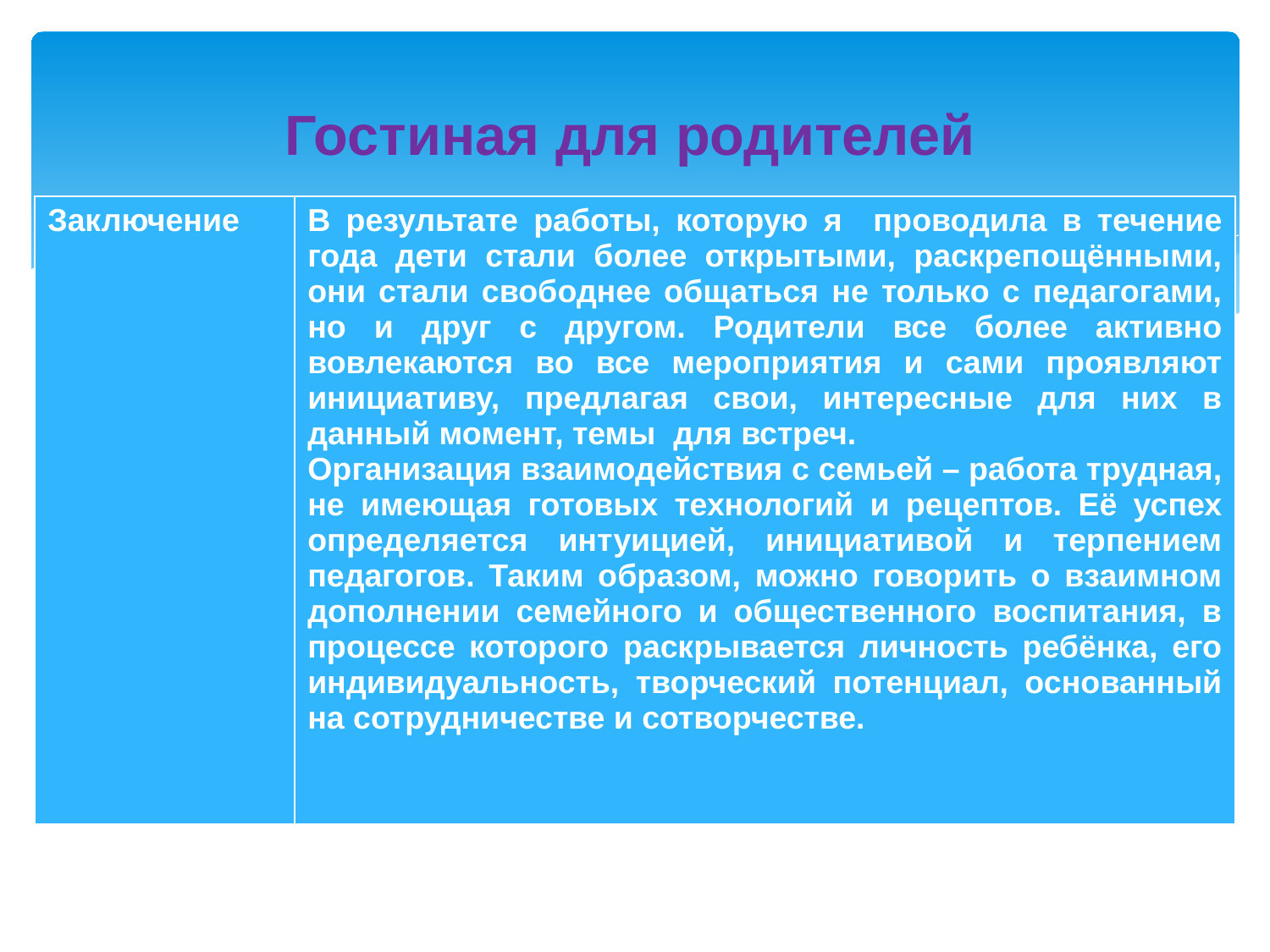

# Гостиная для родителей
| Заключение | В результате работы, которую я проводила в течение года дети стали более открытыми, раскрепощёнными, они стали свободнее общаться не только с педагогами, но и друг с другом. Родители все более активно вовлекаются во все мероприятия и сами проявляют инициативу, предлагая свои, интересные для них в данный момент, темы для встреч. Организация взаимодействия с семьей – работа трудная, не имеющая готовых технологий и рецептов. Её успех определяется интуицией, инициативой и терпением педагогов. Таким образом, можно говорить о взаимном дополнении семейного и общественного воспитания, в процессе которого раскрывается личность ребёнка, его индивидуальность, творческий потенциал, основанный на сотрудничестве и сотворчестве. |
| --- | --- |